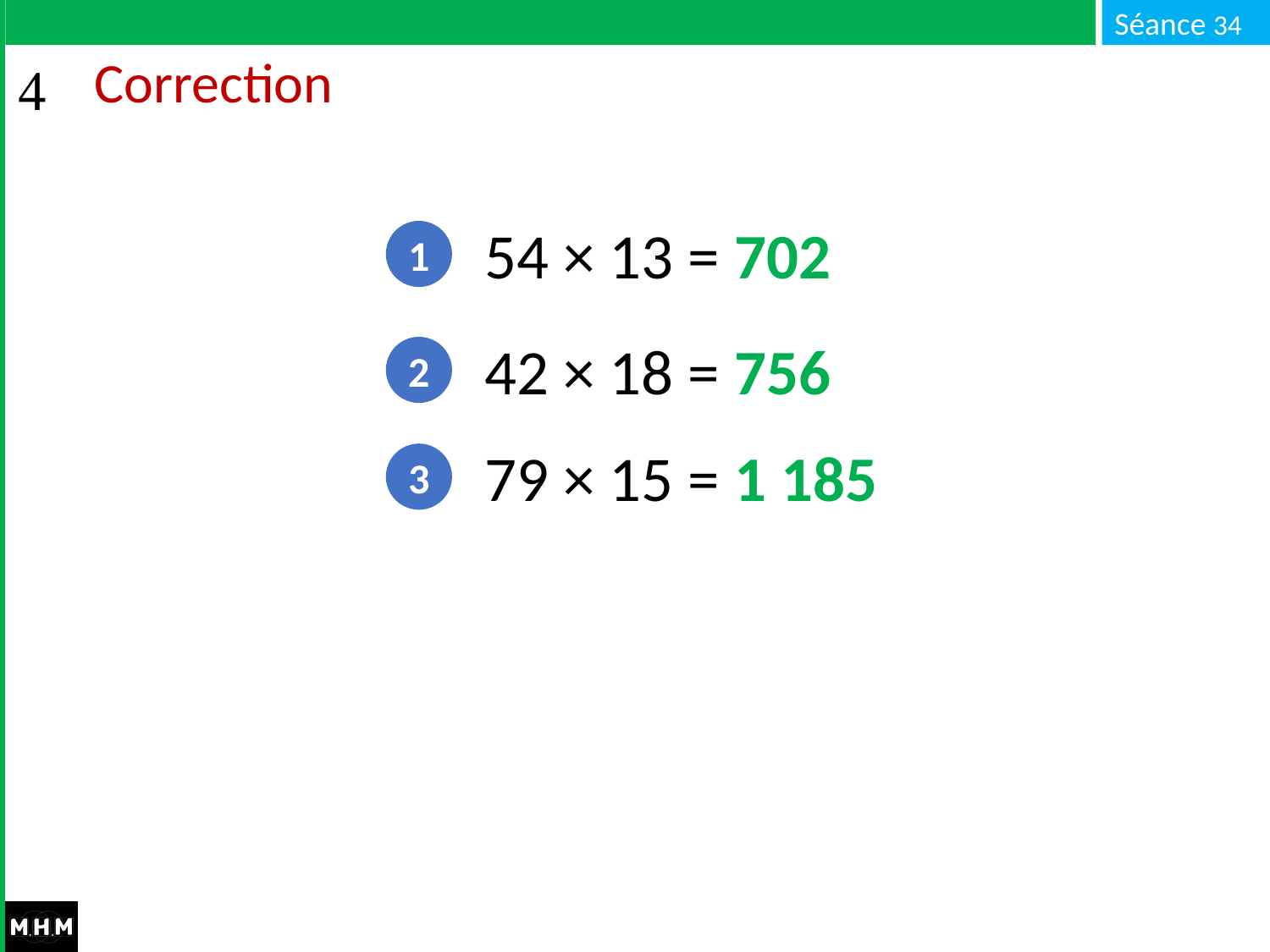

# Correction
54 × 13 = 702
1
42 × 18 = 756
2
79 × 15 = 1 185
3